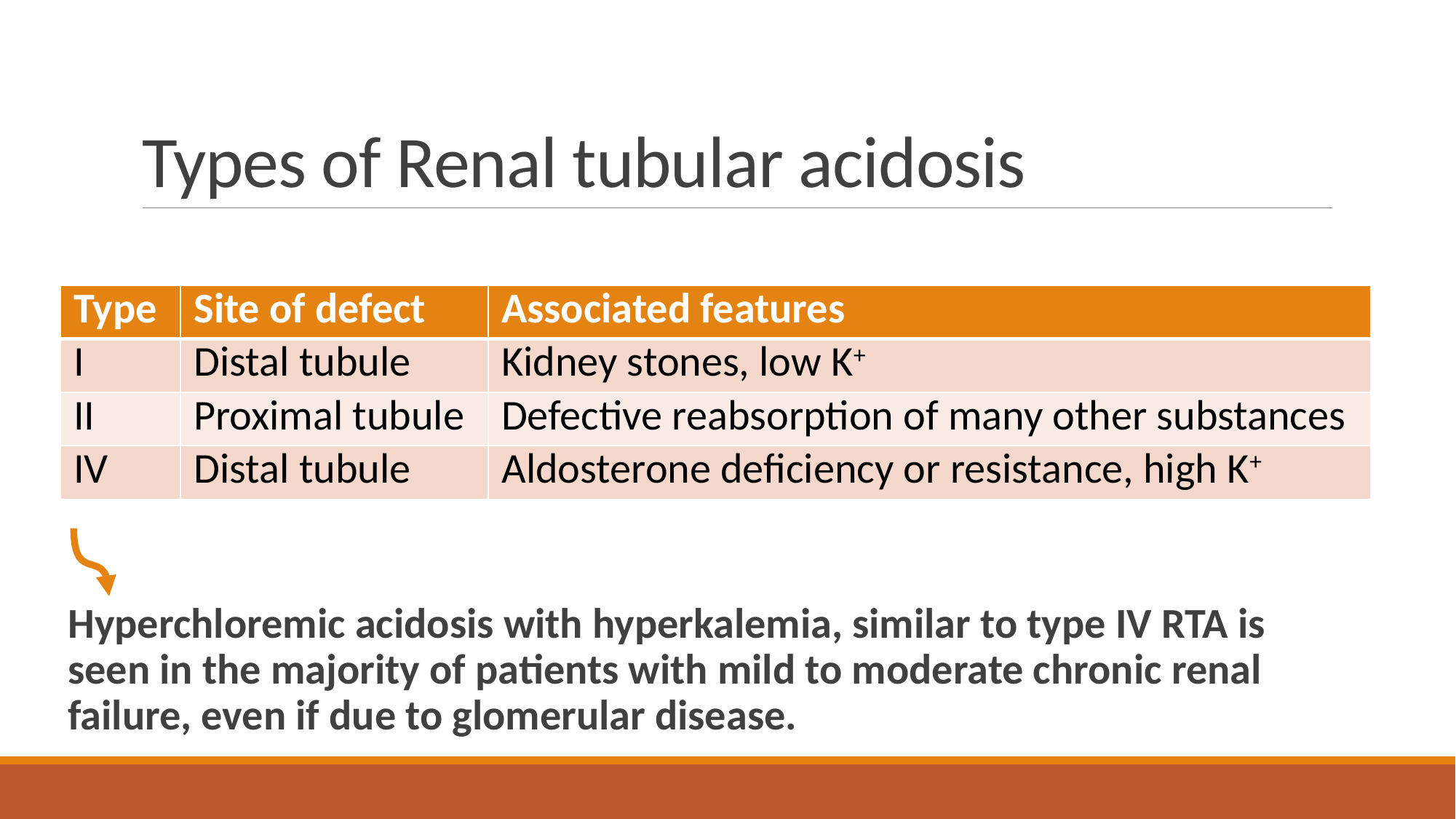

# Types of Renal tubular acidosis
| Type | Site of defect | Associated features |
| --- | --- | --- |
| I | Distal tubule | Kidney stones, low K+ |
| II | Proximal tubule | Defective reabsorption of many other substances |
| IV | Distal tubule | Aldosterone deficiency or resistance, high K+ |
Hyperchloremic acidosis with hyperkalemia, similar to type IV RTA is seen in the majority of patients with mild to moderate chronic renal failure, even if due to glomerular disease.